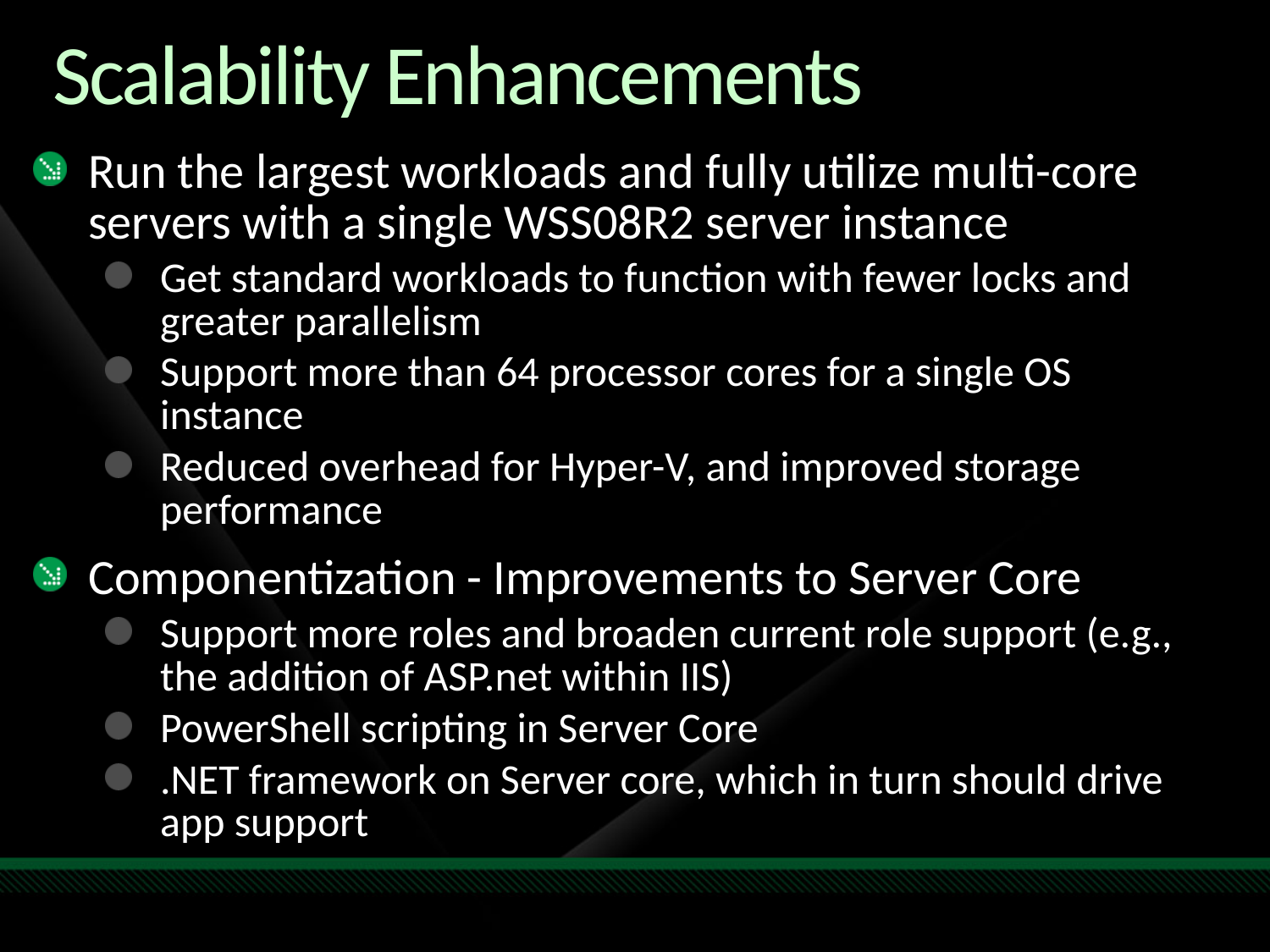

# Scalability Enhancements
Run the largest workloads and fully utilize multi-core servers with a single WSS08R2 server instance
Get standard workloads to function with fewer locks and greater parallelism
Support more than 64 processor cores for a single OS instance
Reduced overhead for Hyper-V, and improved storage performance
Componentization - Improvements to Server Core
Support more roles and broaden current role support (e.g., the addition of ASP.net within IIS)
PowerShell scripting in Server Core
.NET framework on Server core, which in turn should drive app support